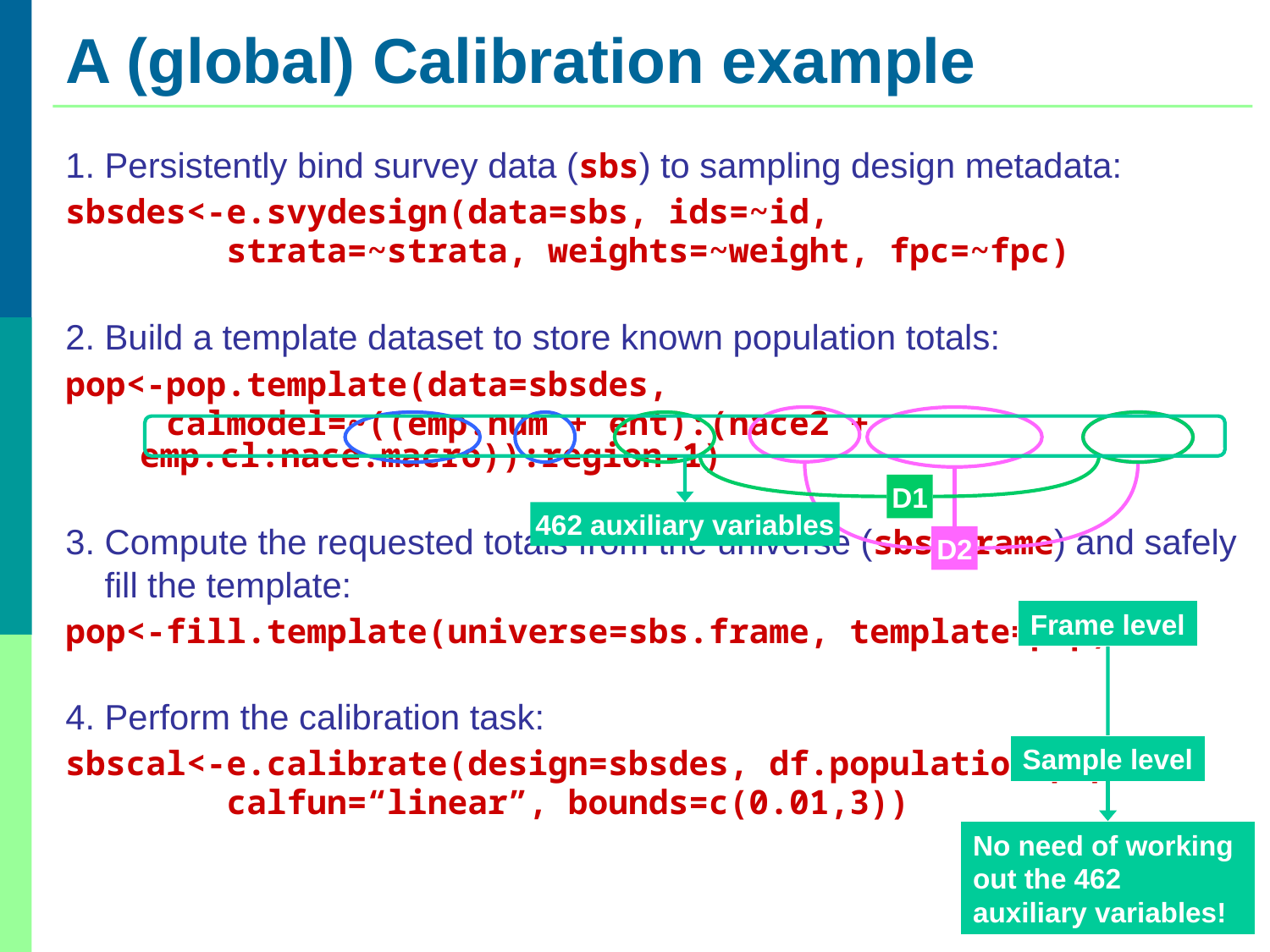

# A (global) Calibration example
1. Persistently bind survey data (sbs) to sampling design metadata:
sbsdes<-e.svydesign(data=sbs, ids=~id,
        strata=~strata, weights=~weight, fpc=~fpc)

2. Build a template dataset to store known population totals:
pop<-pop.template(data=sbsdes,
     calmodel=~((emp.num + ent):(nace2 + emp.cl:nace.macro)):region-1)

3. Compute the requested totals from the universe (sbs.frame) and safely
    fill the template:
pop<-fill.template(universe=sbs.frame, template=pop)

4. Perform the calibration task:
sbscal<-e.calibrate(design=sbsdes, df.population=pop,
        calfun=“linear”, bounds=c(0.01,3))

D2

D1

462 auxiliary variables
Frame level
No need of working out the 462 auxiliary variables!
Sample level